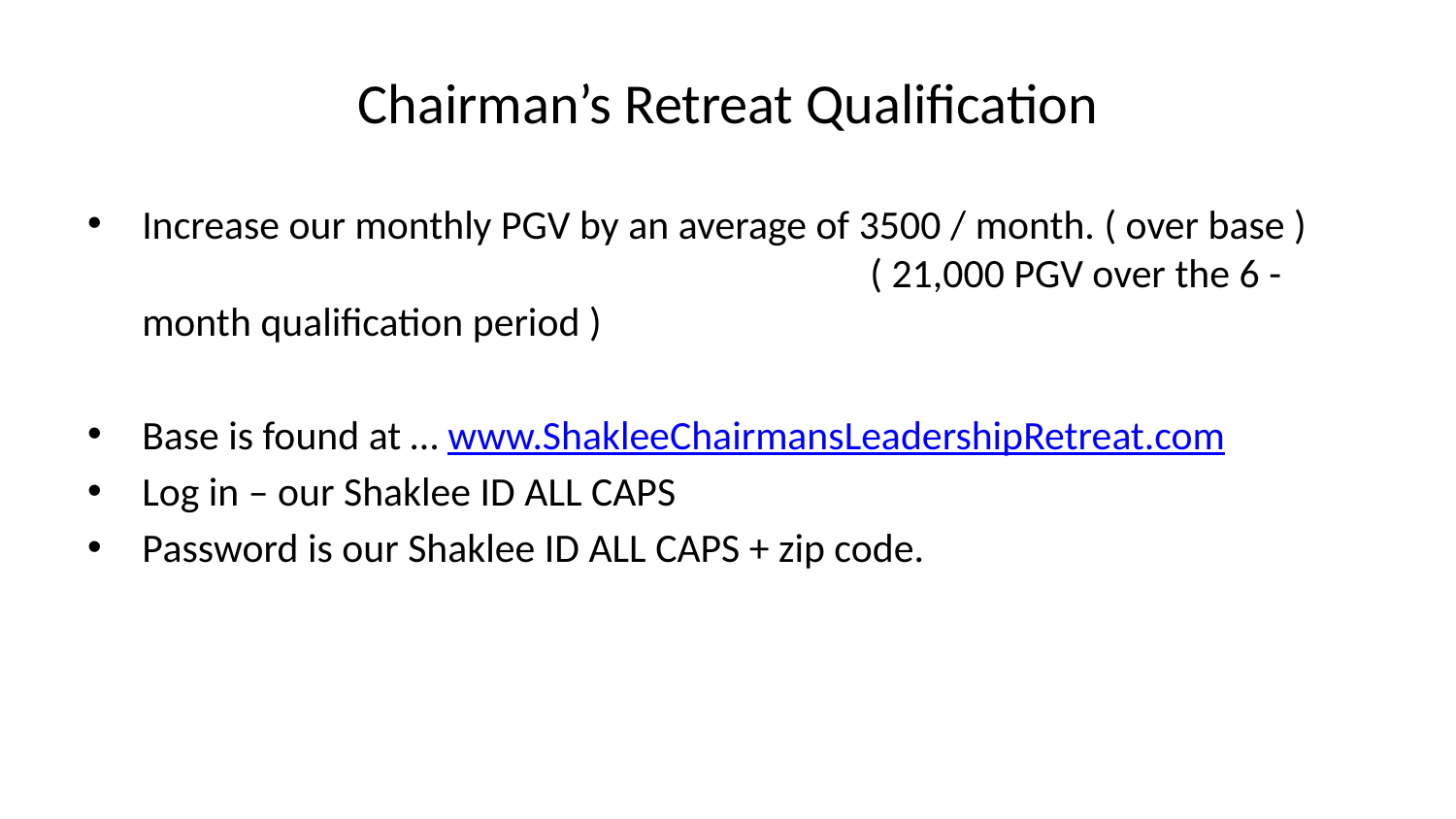

# Chairman’s Retreat Qualification
Increase our monthly PGV by an average of 3500 / month. ( over base )					( 21,000 PGV over the 6 -month qualification period )

Base is found at … www.ShakleeChairmansLeadershipRetreat.com
Log in – our Shaklee ID ALL CAPS
Password is our Shaklee ID ALL CAPS + zip code.